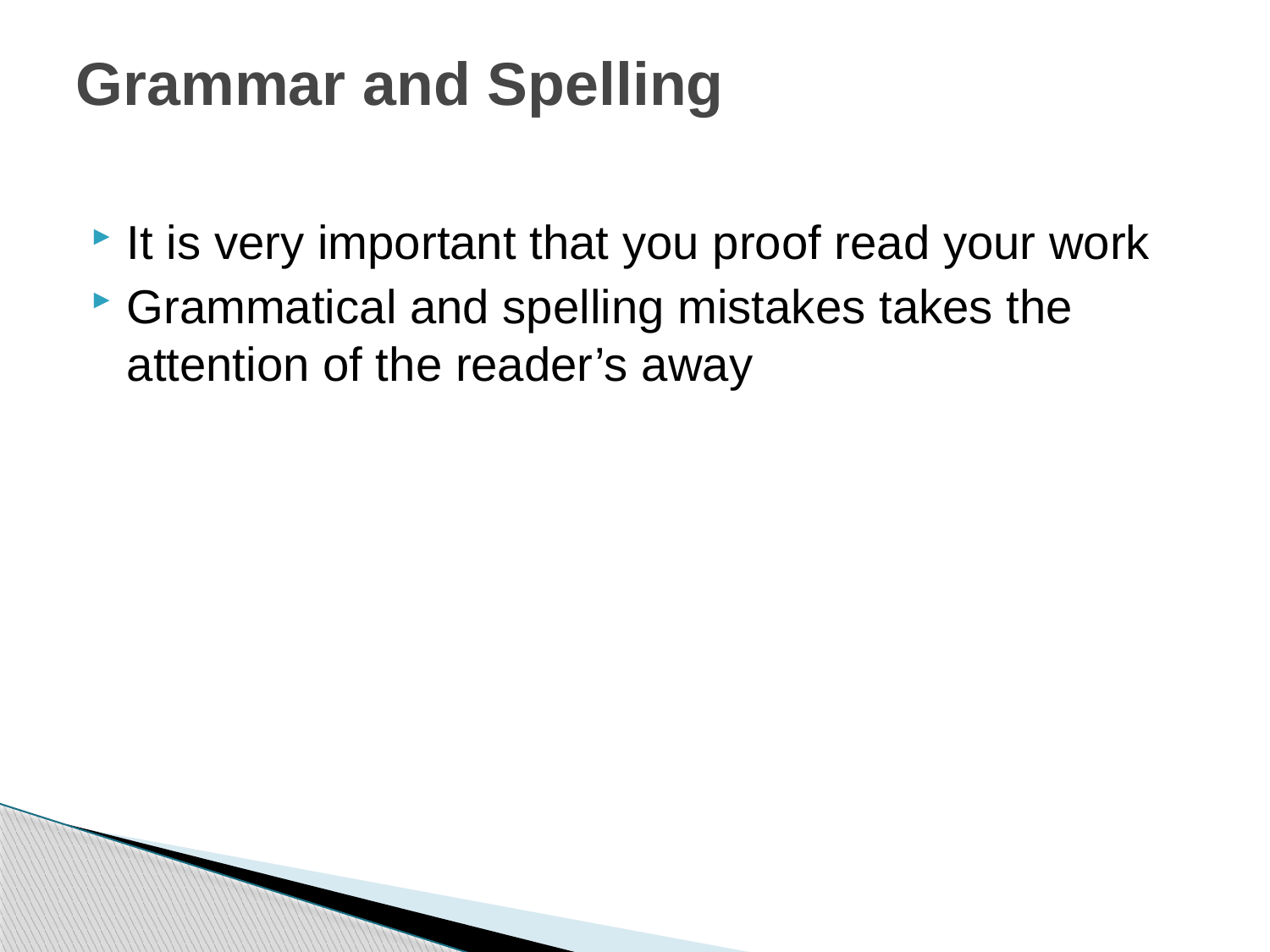

# Grammar and Spelling
It is very important that you proof read your work
Grammatical and spelling mistakes takes the attention of the reader’s away